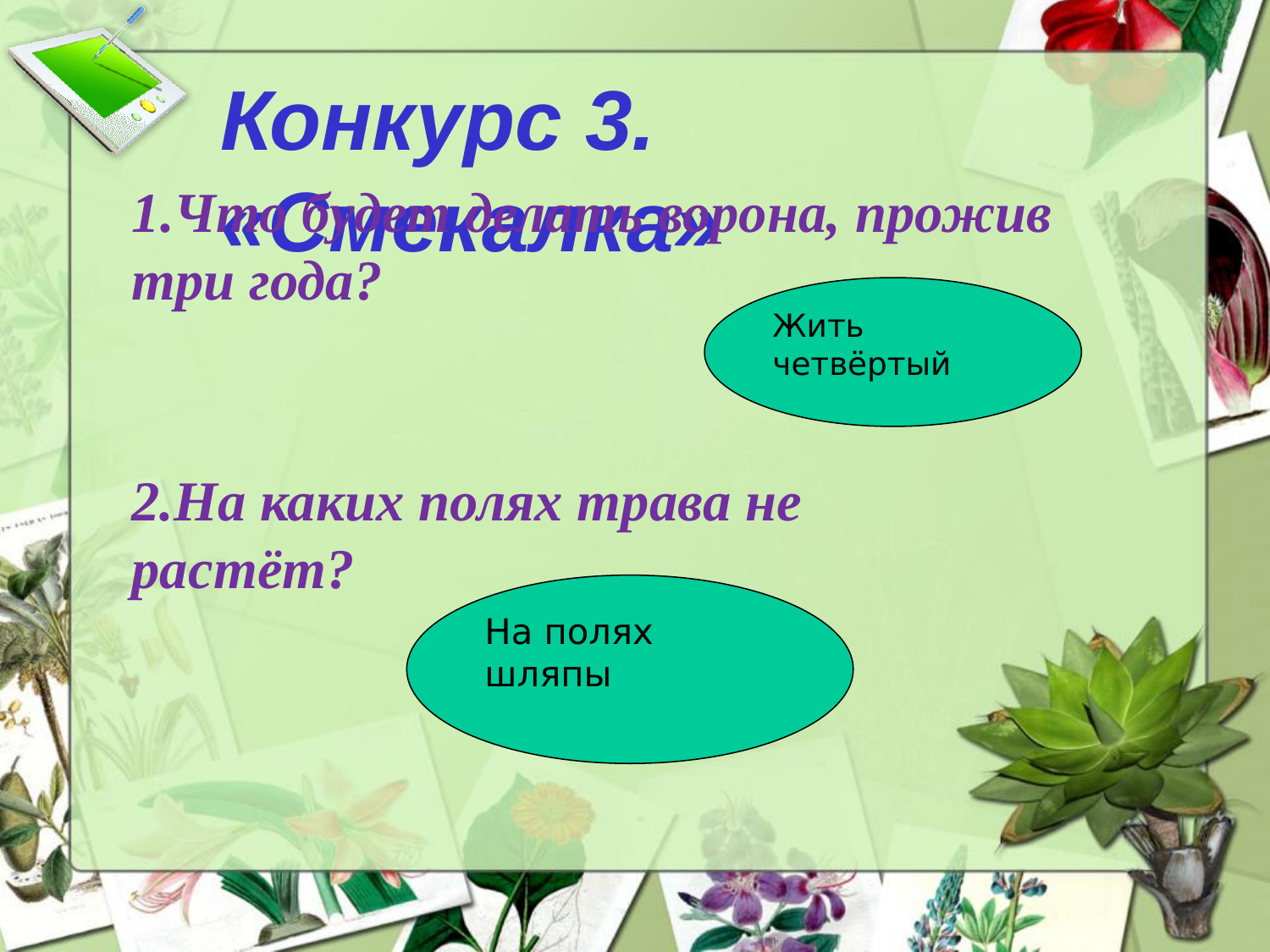

Конкурс 3. «Смекалка»
1.Что будет делать ворона, прожив три года?
Жить четвёртый
2.На каких полях трава не растёт?
На полях шляпы